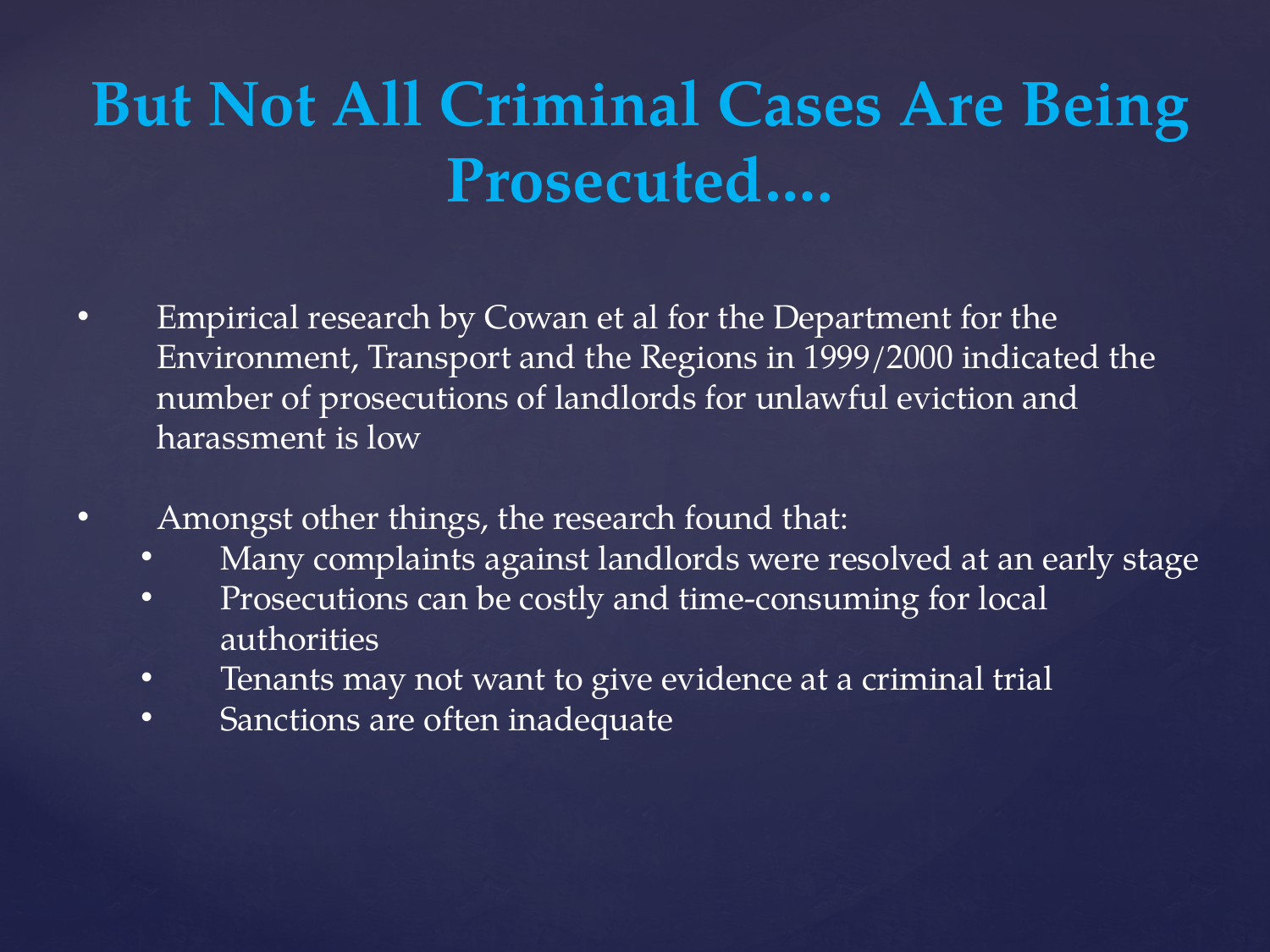

But Not All Criminal Cases Are Being Prosecuted….

Empirical research by Cowan et al for the Department for the Environment, Transport and the Regions in 1999/2000 indicated the number of prosecutions of landlords for unlawful eviction and harassment is low

Amongst other things, the research found that:
Many complaints against landlords were resolved at an early stage
Prosecutions can be costly and time-consuming for local authorities
Tenants may not want to give evidence at a criminal trial
Sanctions are often inadequate